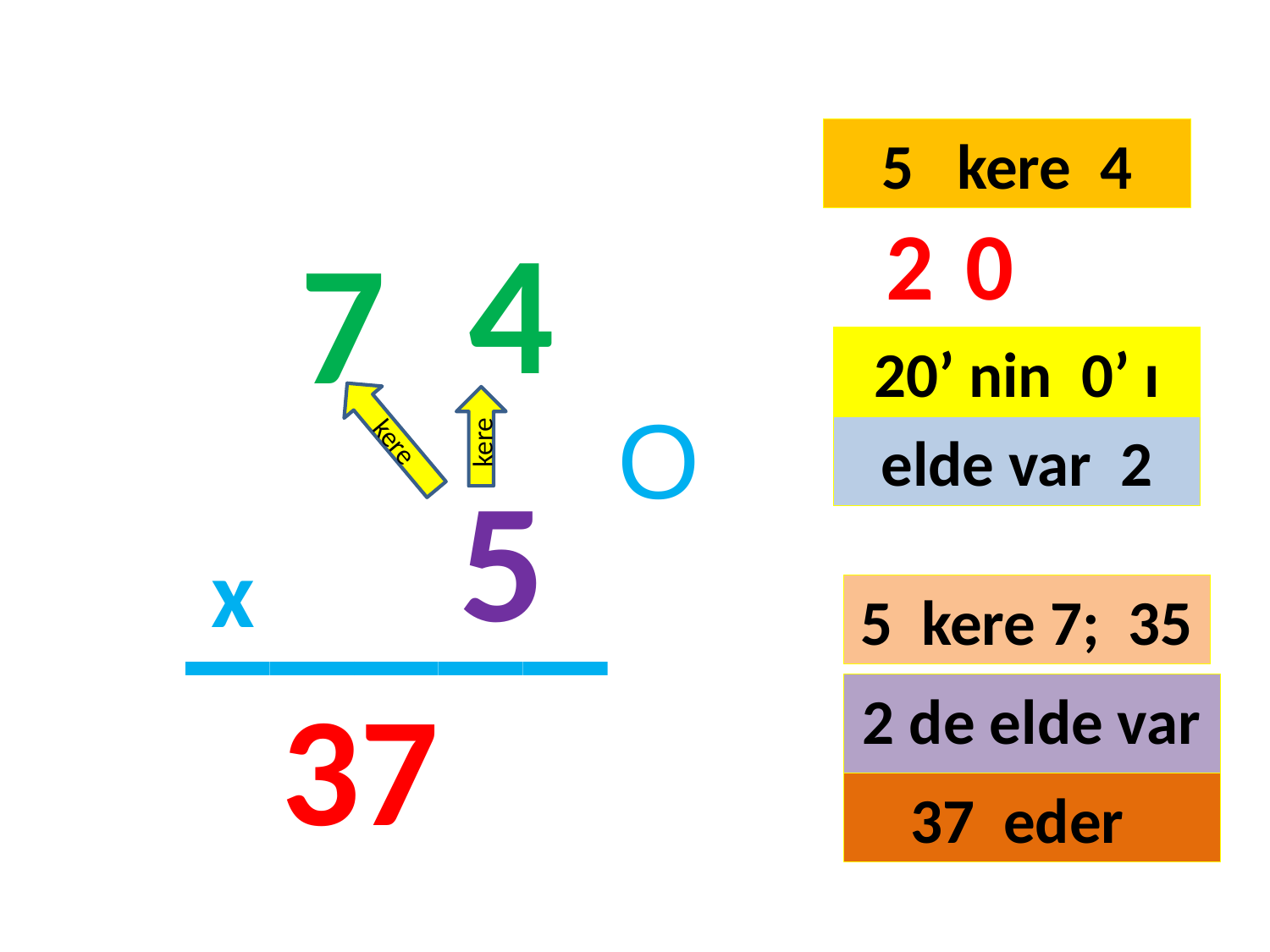

5   kere  4
4
2
0
7
#

20’ nin  0’ ı
kere
kere
O
elde var  2

5
_____

x
5  kere 7;  35
37
2 de elde var
37  eder